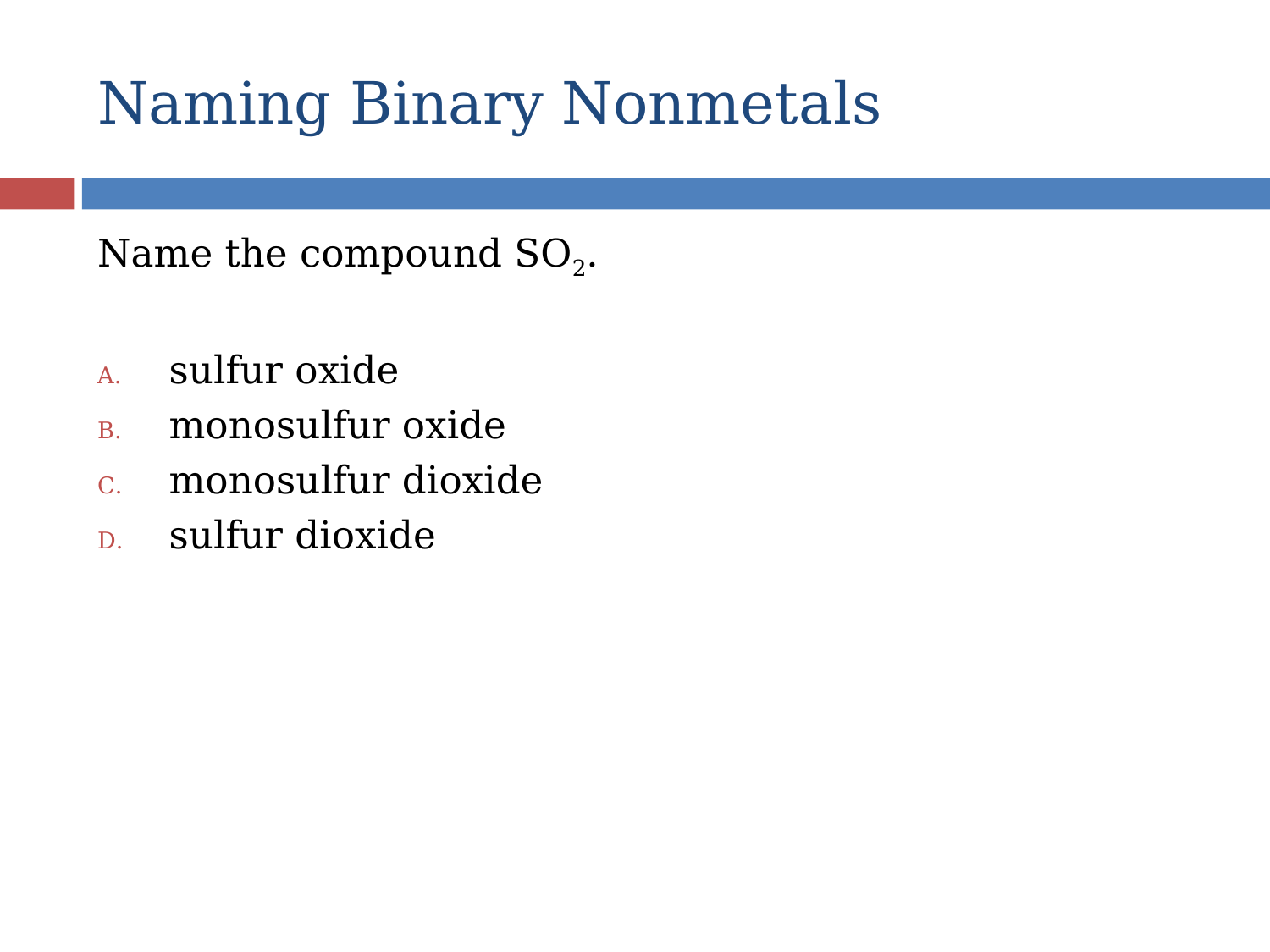

# Naming Binary Nonmetals
Name the compound SO2.

sulfur oxide
monosulfur oxide
monosulfur dioxide
sulfur dioxide